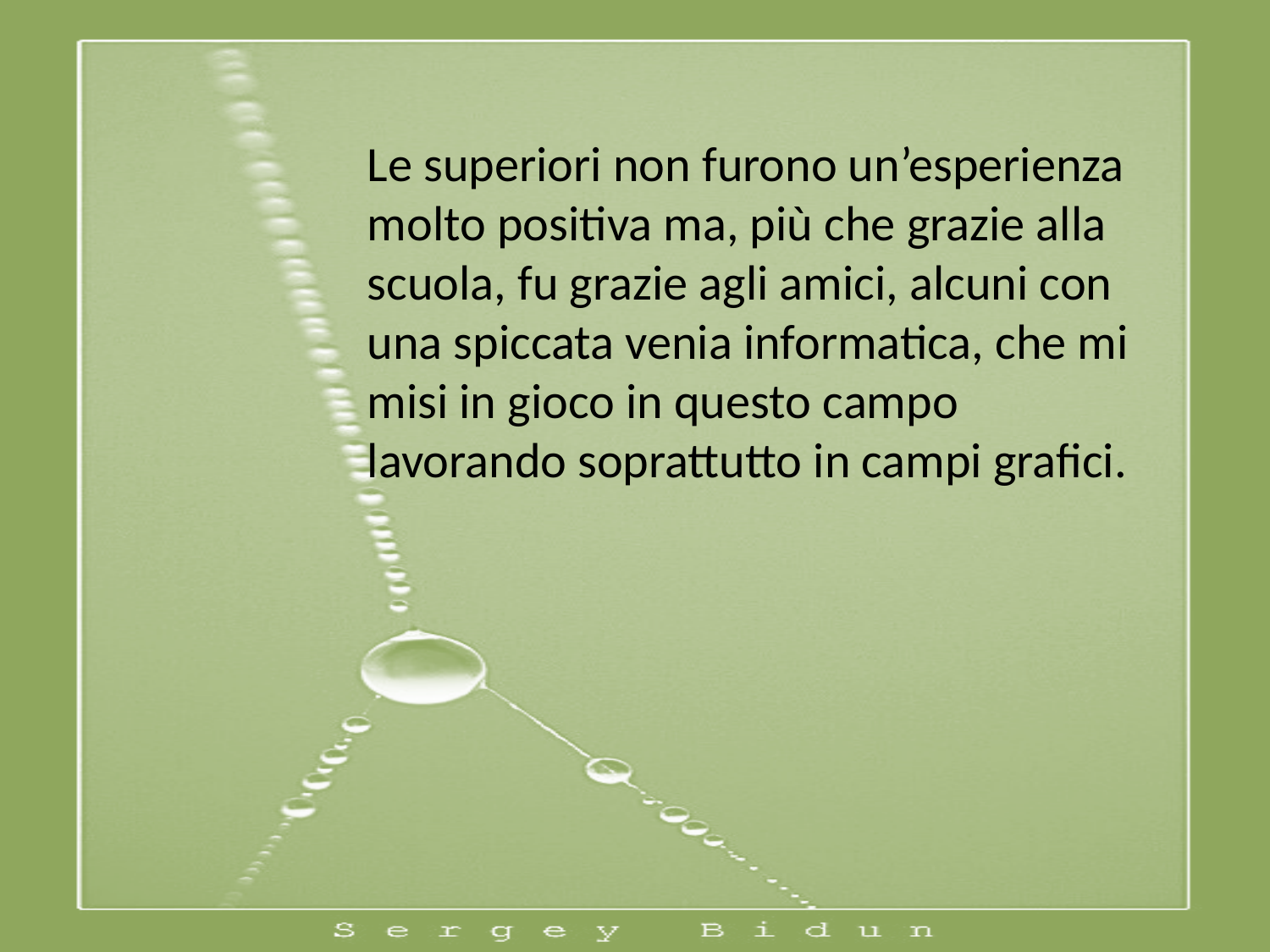

Le superiori non furono un’esperienza molto positiva ma, più che grazie alla scuola, fu grazie agli amici, alcuni con una spiccata venia informatica, che mi misi in gioco in questo campo lavorando soprattutto in campi grafici.